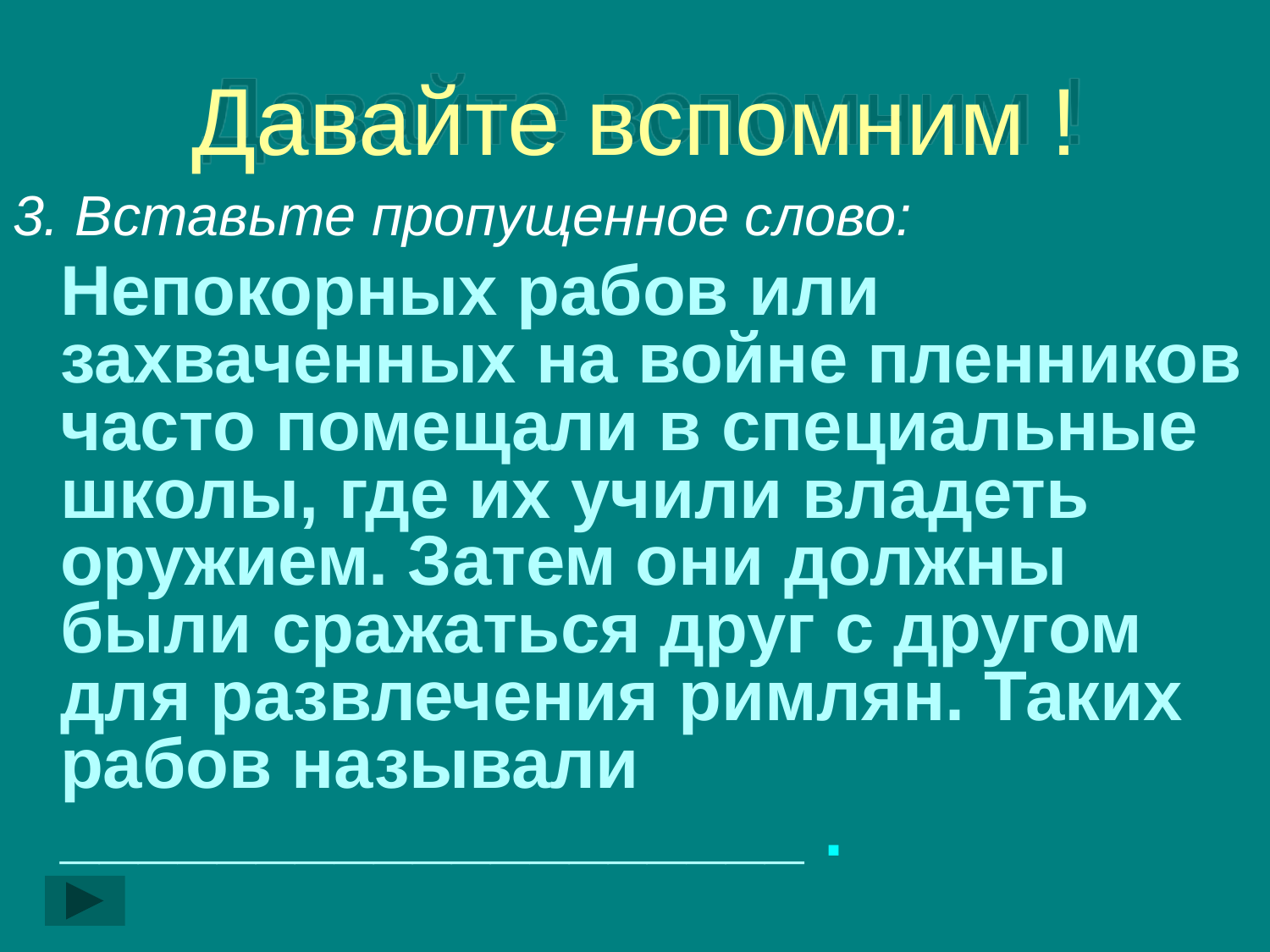

# Давайте вспомним !
3. Вставьте пропущенное слово:
	Непокорных рабов или захваченных на войне пленников часто помещали в специальные школы, где их учили владеть оружием. Затем они должны были сражаться друг с другом для развлечения римлян. Таких рабов называли ___________________ .